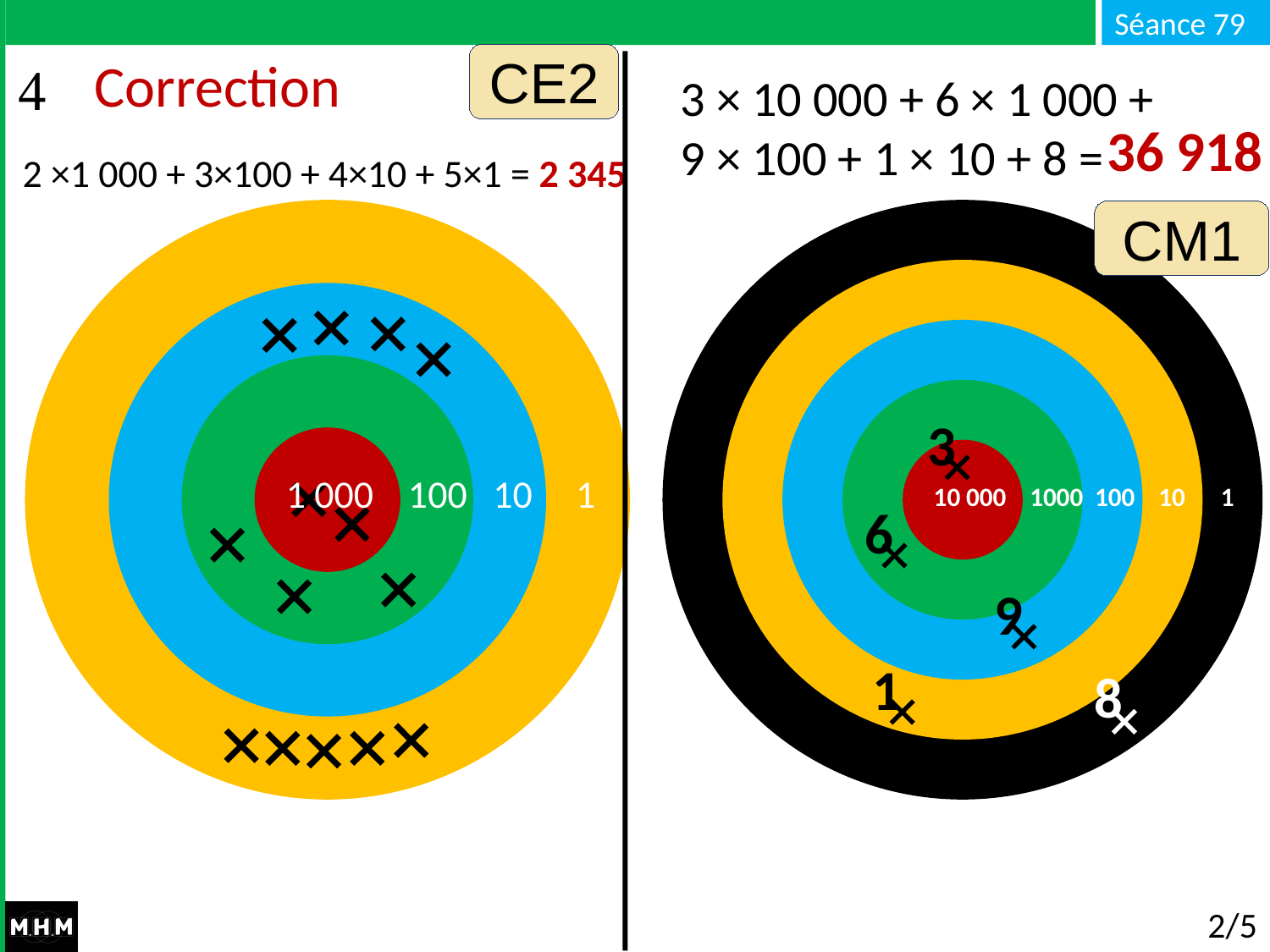

CE2
# Correction

3 × 10 000 + 6 × 1 000 +
9 × 100 + 1 × 10 + 8 =
36 918
2 ×1 000 + 3×100 + 4×10 + 5×1 = 2 345

CM1

3

1 000    100   10     1

10 000    1000  100    10      1
6

9

1
8

2/5